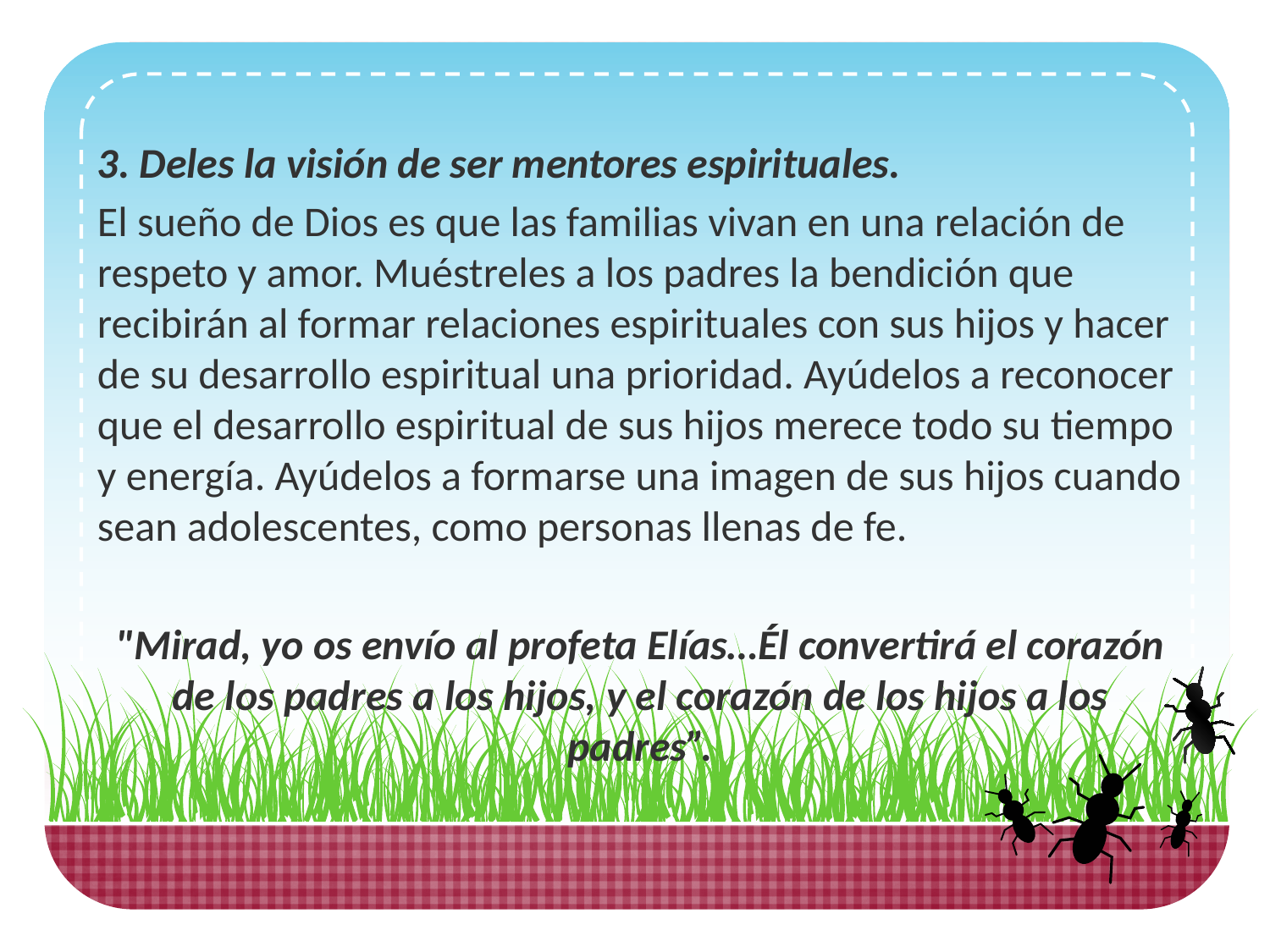

3. Deles la visión de ser mentores espirituales.
El sueño de Dios es que las familias vivan en una relación de respeto y amor. Muéstreles a los padres la bendición que recibirán al formar relaciones espirituales con sus hijos y hacer de su desarrollo espiritual una prioridad. Ayúdelos a reconocer que el desarrollo espiritual de sus hijos merece todo su tiempo y energía. Ayúdelos a formarse una imagen de sus hijos cuando sean adolescentes, como personas llenas de fe.

"Mirad, yo os envío al profeta Elías…Él convertirá el corazón de los padres a los hijos, y el corazón de los hijos a los padres”.